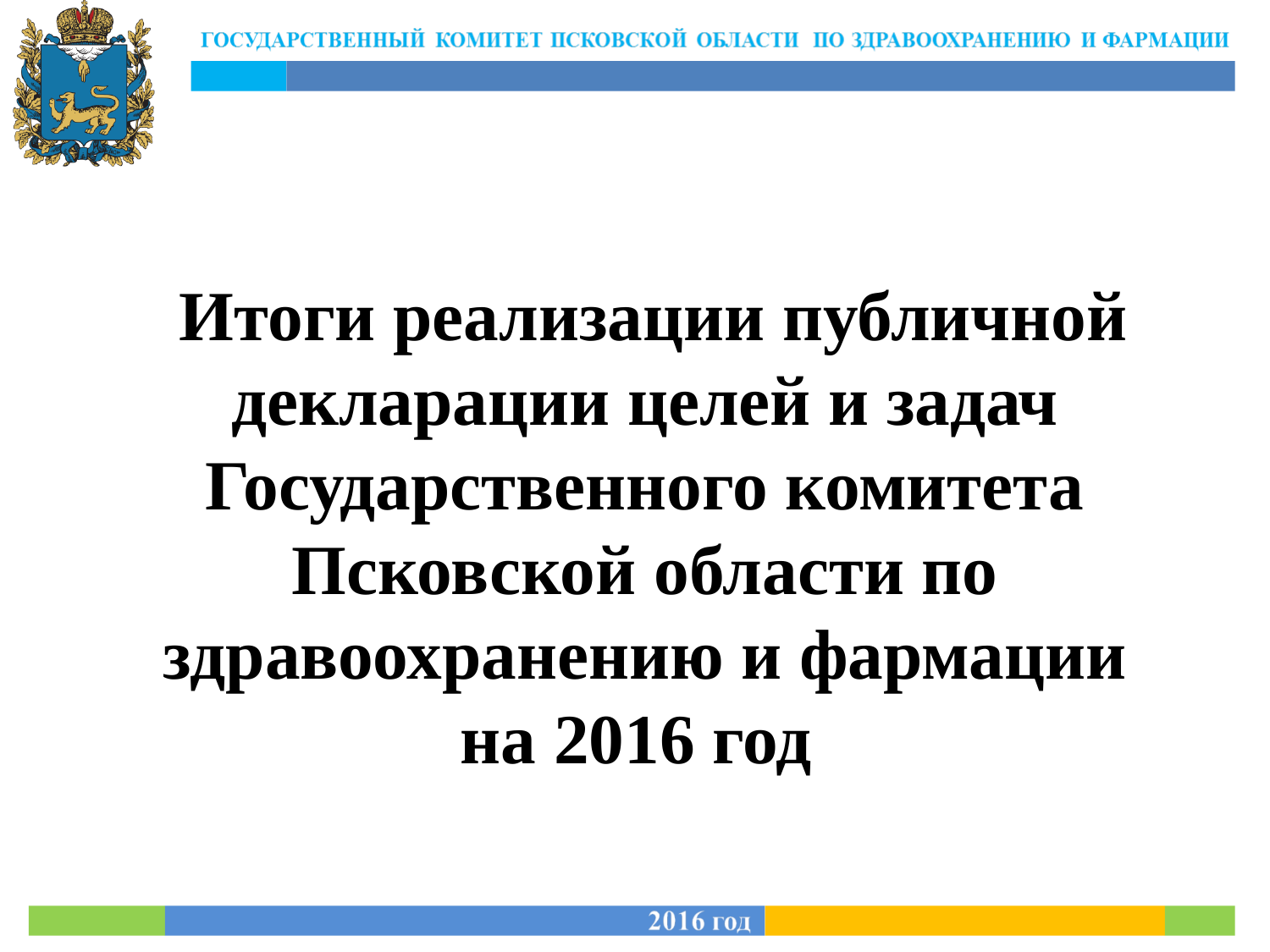

Итоги реализации публичной декларации целей и задач Государственного комитета Псковской области по здравоохранению и фармации на 2016 год